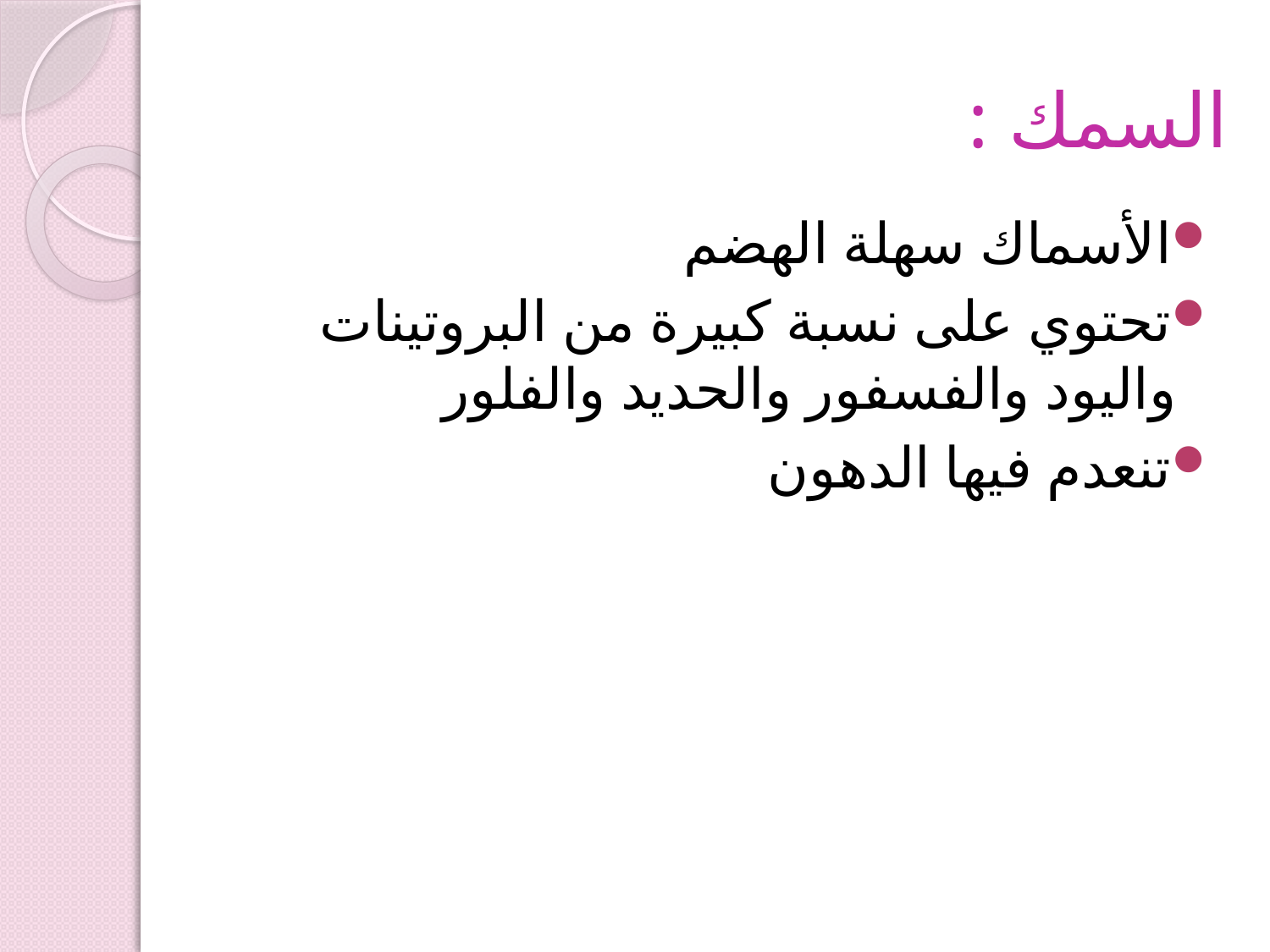

# السمك :
الأسماك سهلة الهضم
تحتوي على نسبة كبيرة من البروتينات واليود والفسفور والحديد والفلور
تنعدم فيها الدهون